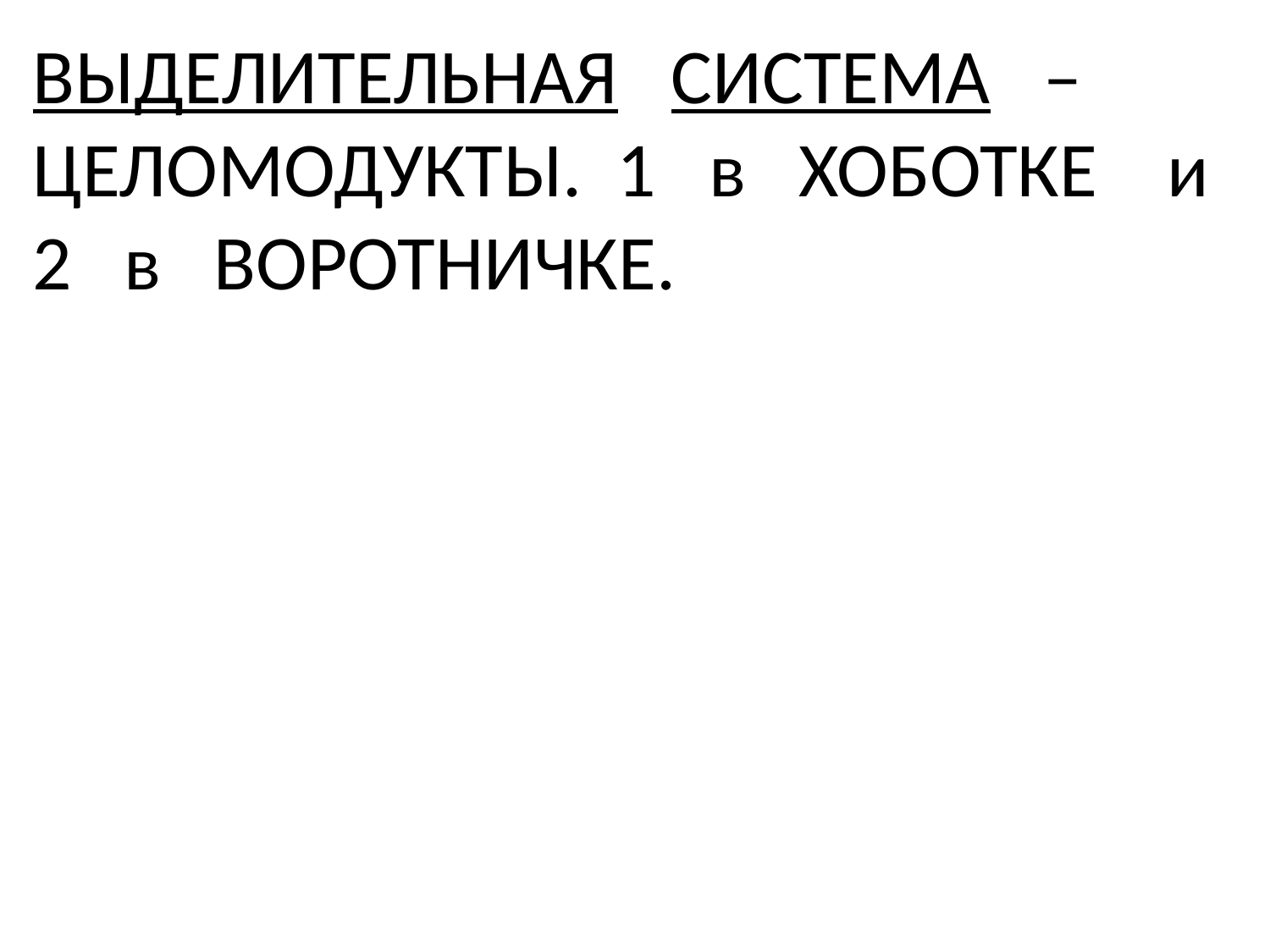

# ВЫДЕЛИТЕЛЬНАЯ   СИСТЕМА   – ЦЕЛОМОДУКТЫ.  1   в   ХОБОТКЕ    и  2   в   ВОРОТНИЧКЕ.